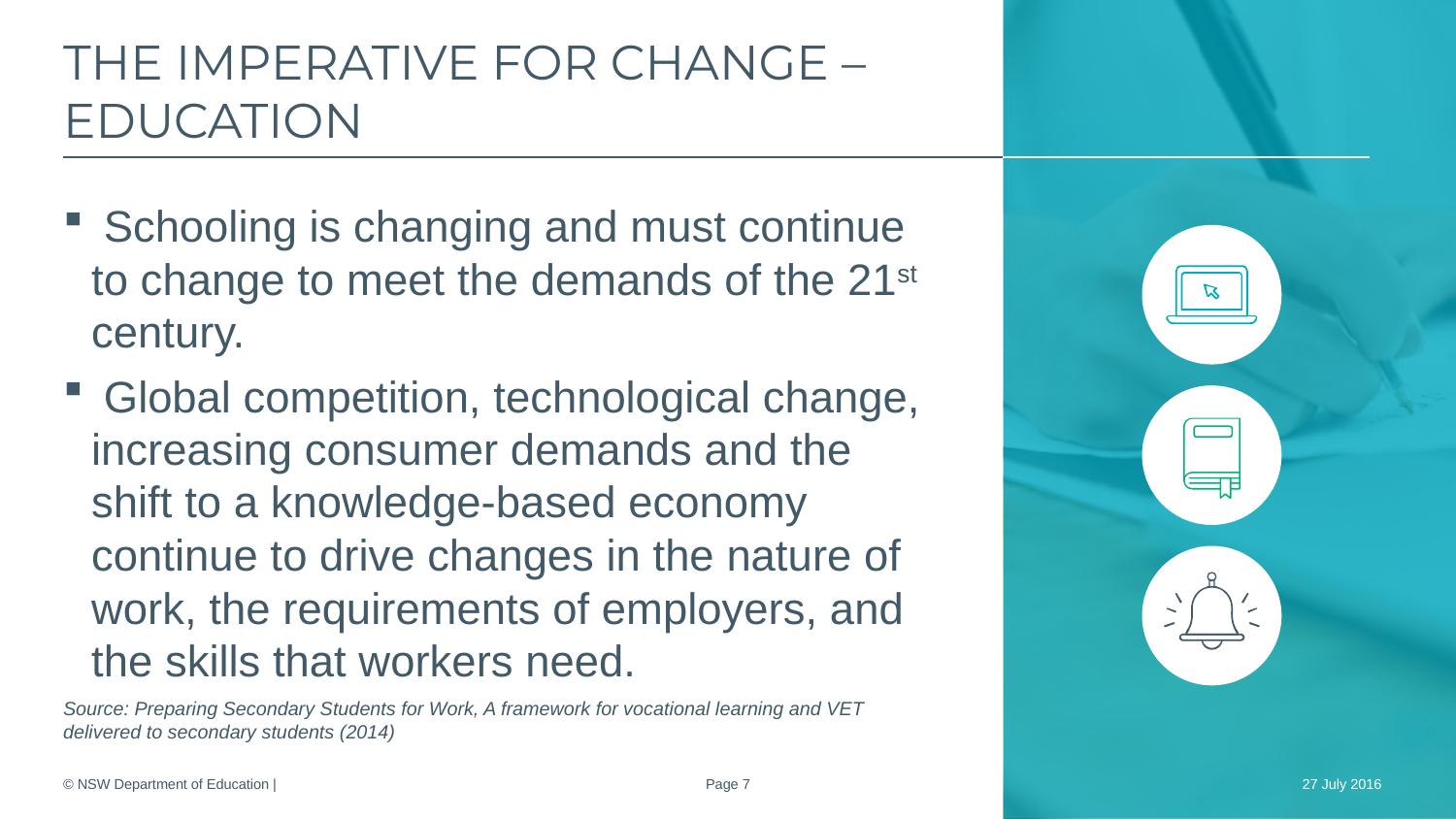

# The imperative for change – education
 Schooling is changing and must continue to change to meet the demands of the 21st century.
 Global competition, technological change, increasing consumer demands and the shift to a knowledge-based economy continue to drive changes in the nature of work, the requirements of employers, and the skills that workers need.
Source: Preparing Secondary Students for Work, A framework for vocational learning and VET delivered to secondary students (2014)

© NSW Department of Education |
Page 7
27 July 2016